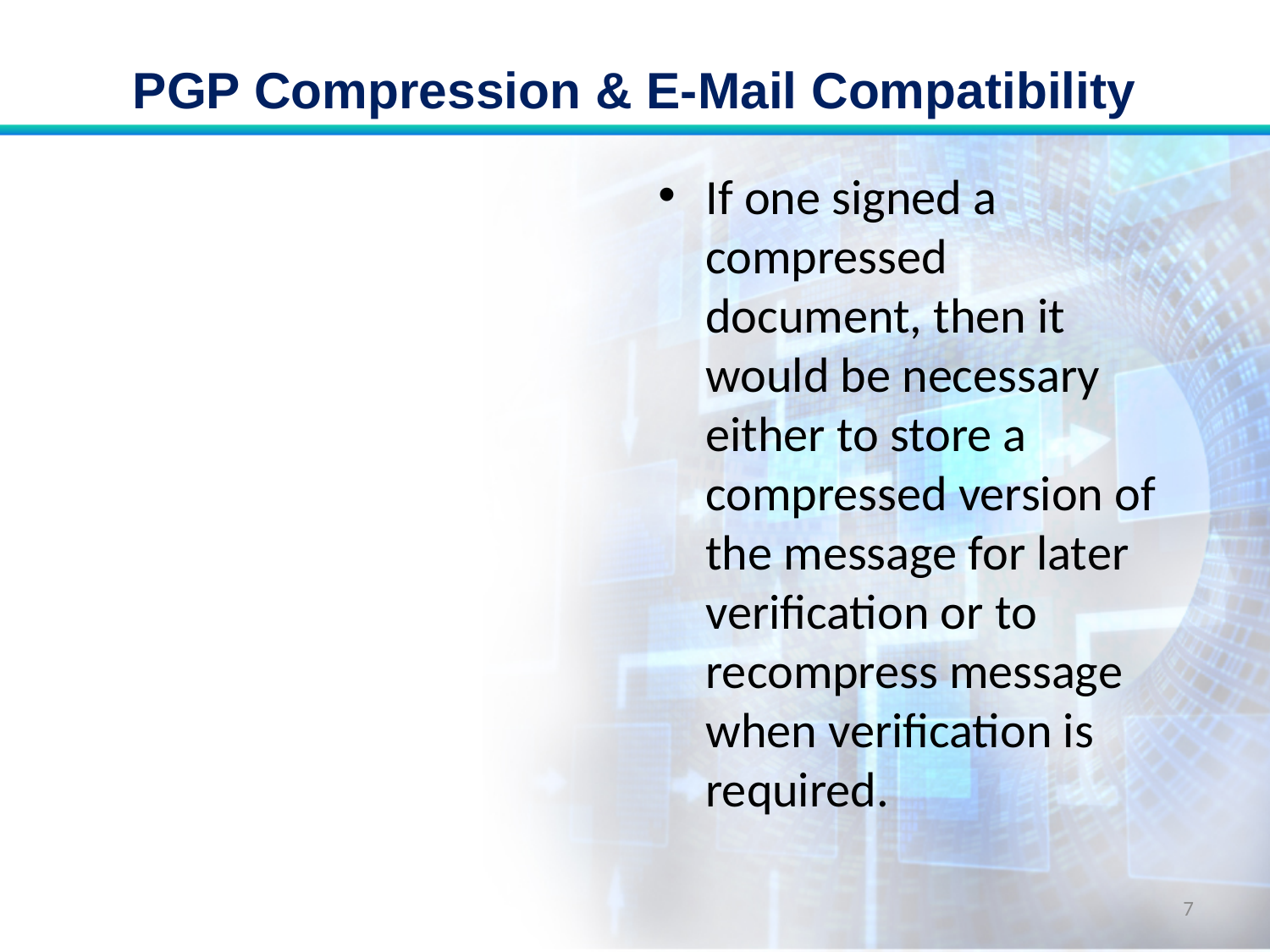

# PGP Compression & E-Mail Compatibility
If one signed a compressed document, then it would be necessary either to store a compressed version of the message for later verification or to recompress message when verification is required.
7